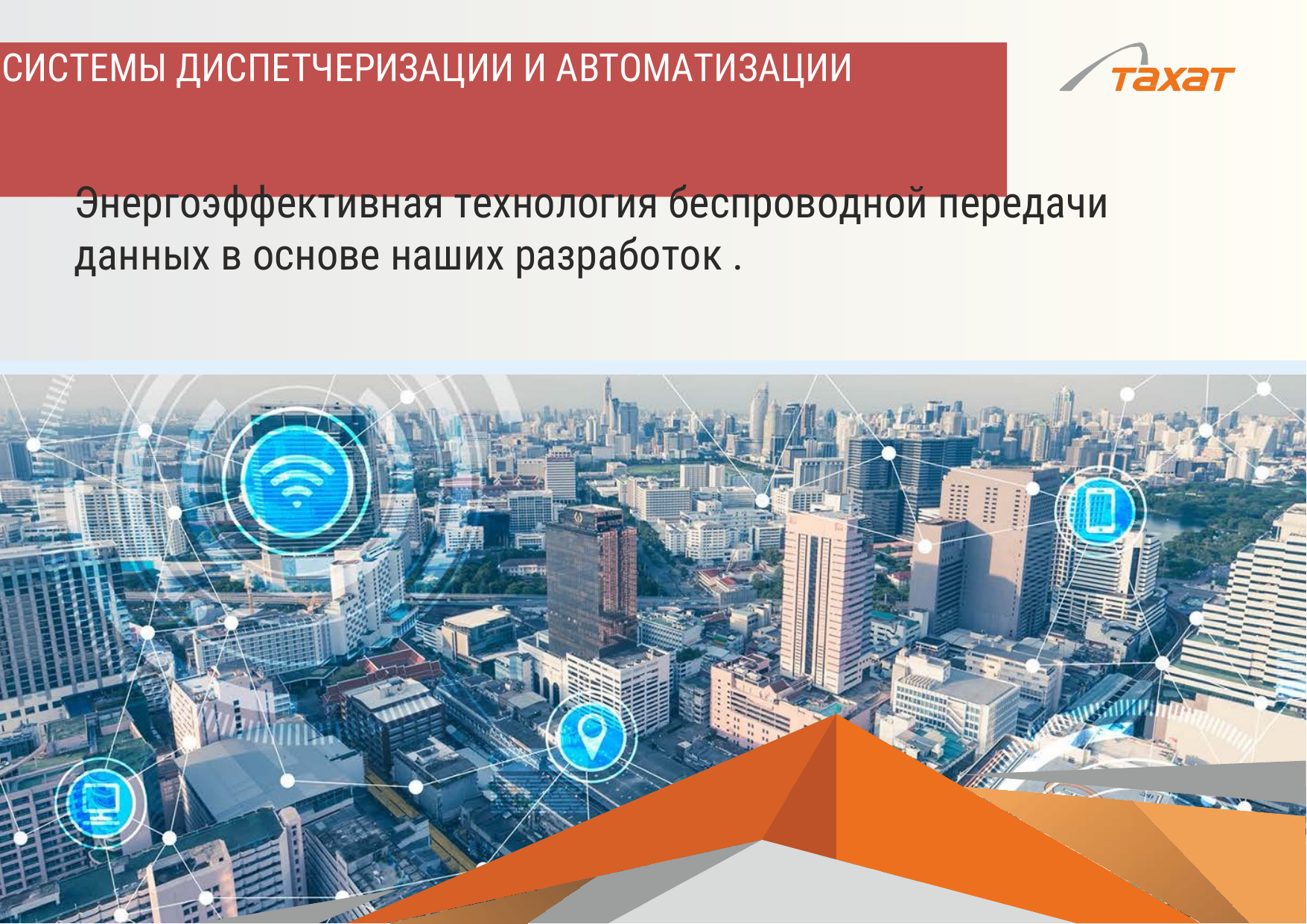

# СИСТЕМЫ ДИСПЕТЧЕРИЗАЦИИ И АВТОМАТИЗАЦИИ

Энергоэффективная технология беспроводной передачи данных в основе наших разработок .